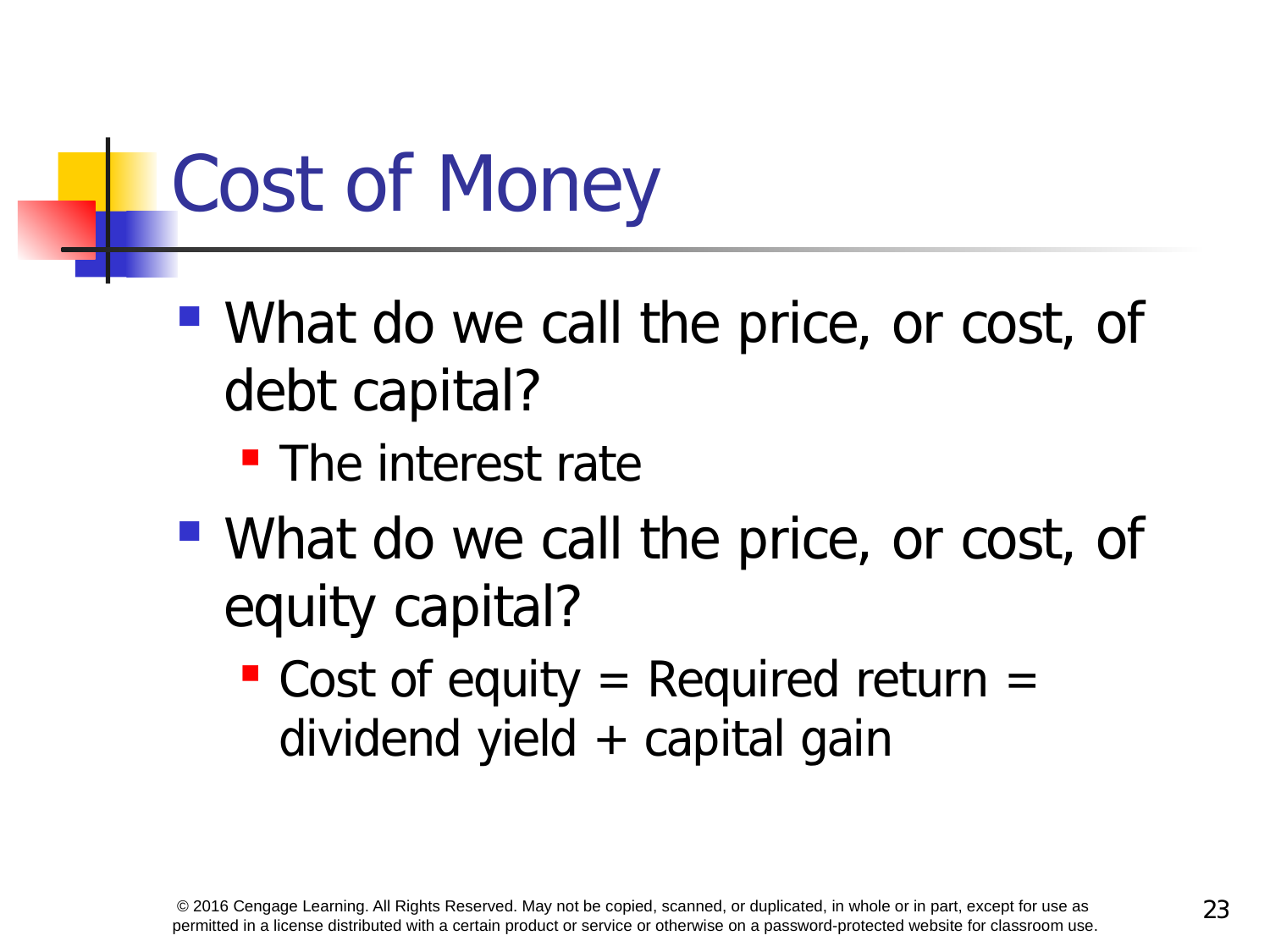

# Cost of Money
What do we call the price, or cost, of debt capital?
The interest rate
What do we call the price, or cost, of equity capital?
Cost of equity = Required return = dividend yield + capital gain
23